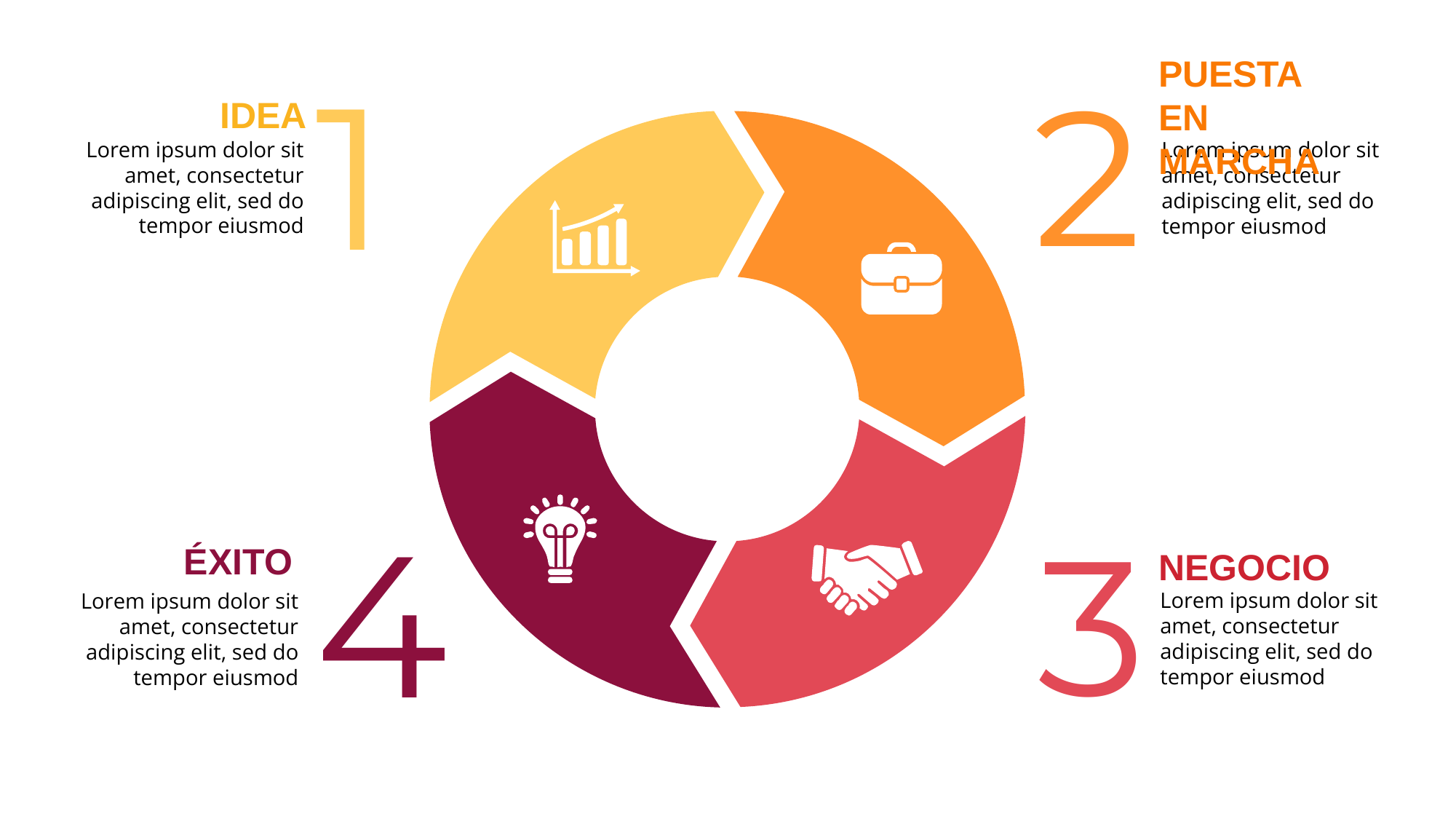

1
PUESTA EN MARCHA
2
IDEA

Lorem ipsum dolor sit amet, consectetur adipiscing elit, sed do tempor eiusmod
Lorem ipsum dolor sit amet, consectetur adipiscing elit, sed do tempor eiusmod

4
3
ÉXITO

NEGOCIO
Lorem ipsum dolor sit amet, consectetur adipiscing elit, sed do tempor eiusmod
Lorem ipsum dolor sit amet, consectetur adipiscing elit, sed do tempor eiusmod